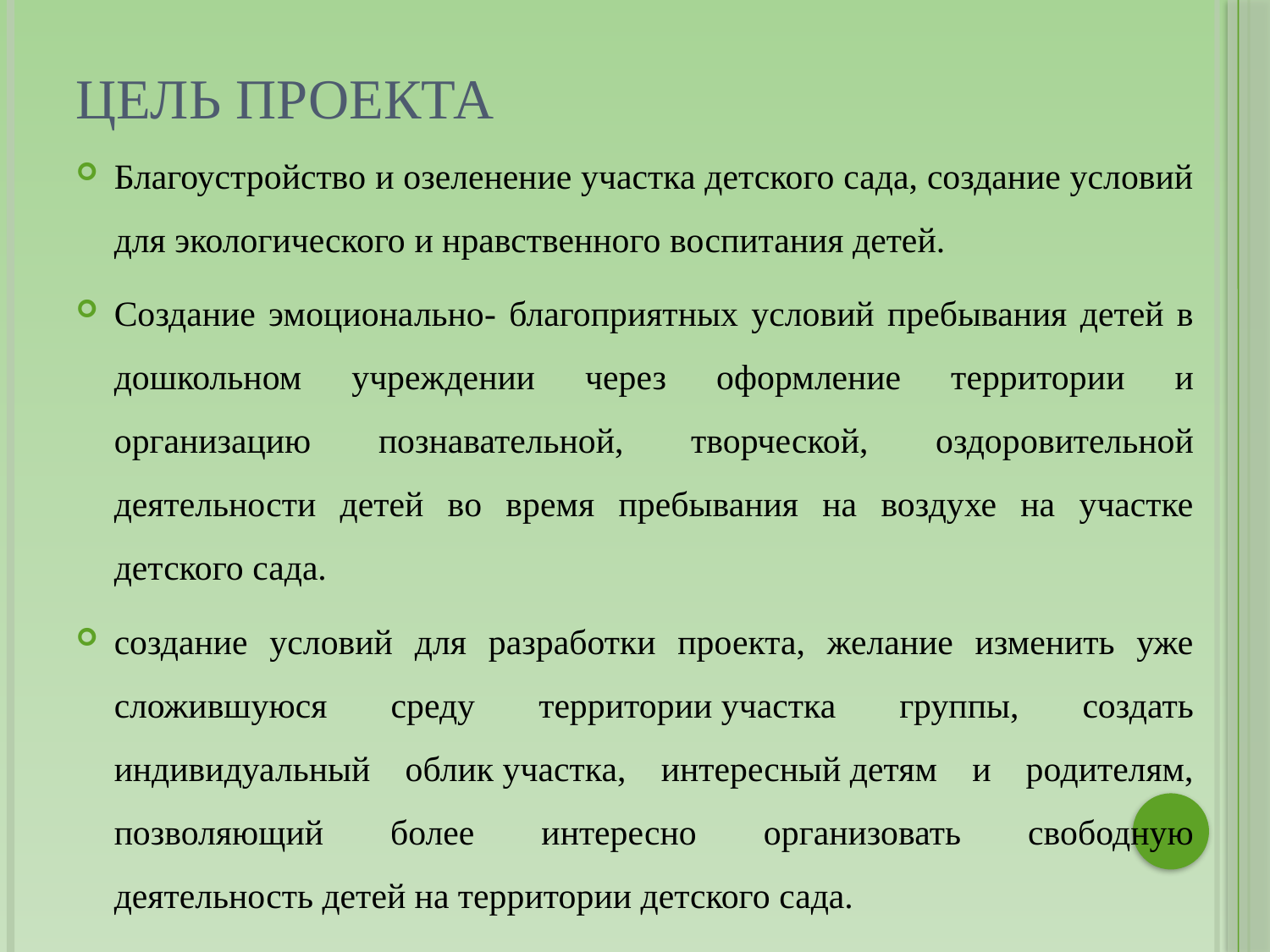

# Цель проекта
Благоустройство и озеленение участка детского сада, создание условий для экологического и нравственного воспитания детей.
Создание эмоционально- благоприятных условий пребывания детей в дошкольном учреждении через оформление территории и организацию познавательной, творческой, оздоровительной деятельности детей во время пребывания на воздухе на участке детского сада.
создание условий для разработки проекта, желание изменить уже сложившуюся среду территории участка группы, создать индивидуальный облик участка, интересный детям и родителям, позволяющий более интересно организовать свободную деятельность детей на территории детского сада.